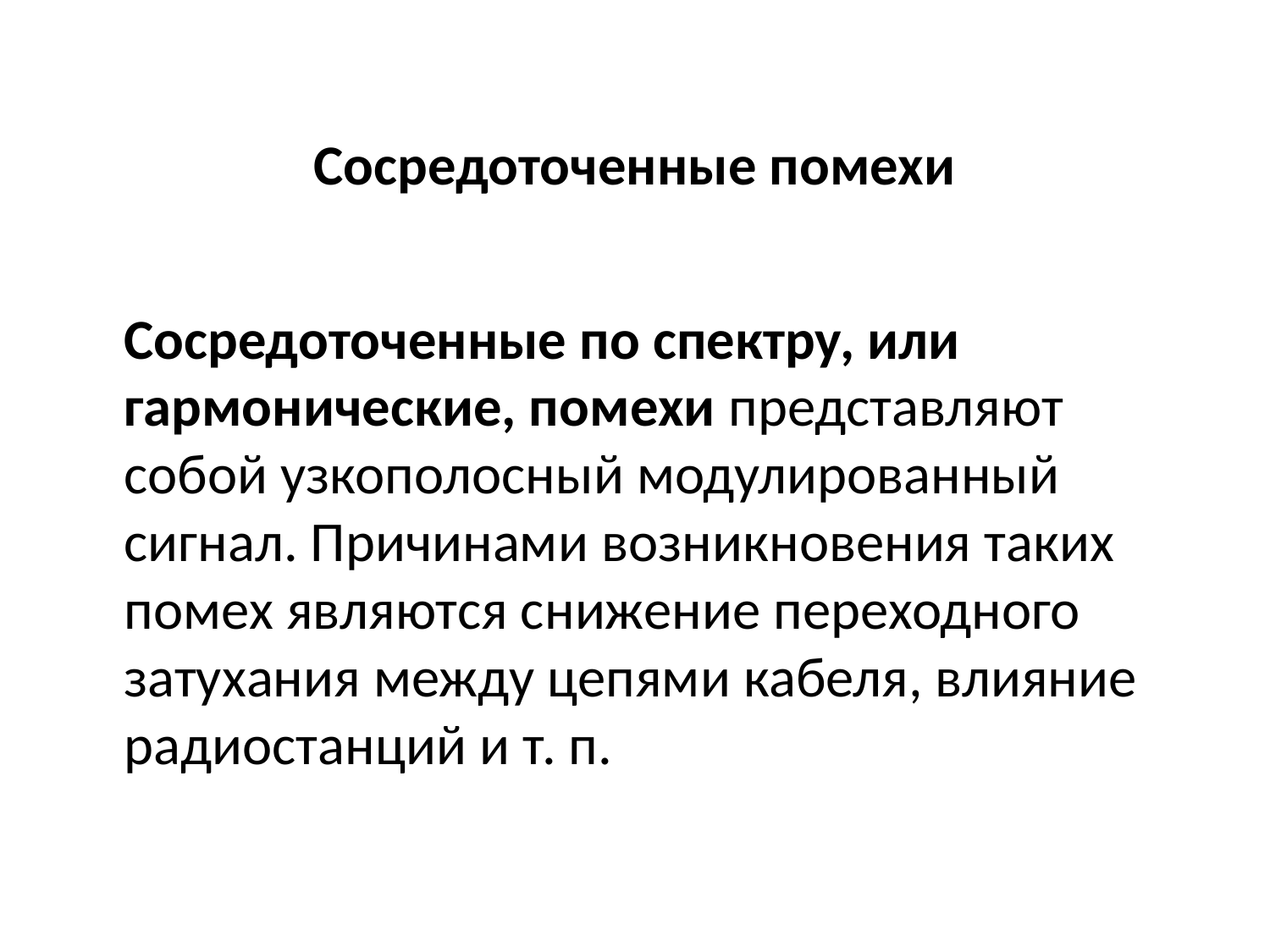

# Сосредоточенные помехи
	Сосредоточенные по спектру, или гармонические, помехи представляют собой узкополосный модулированный сигнал. Причинами возникновения таких помех являются снижение переходного затухания между цепями кабеля, влияние радиостанций и т. п.